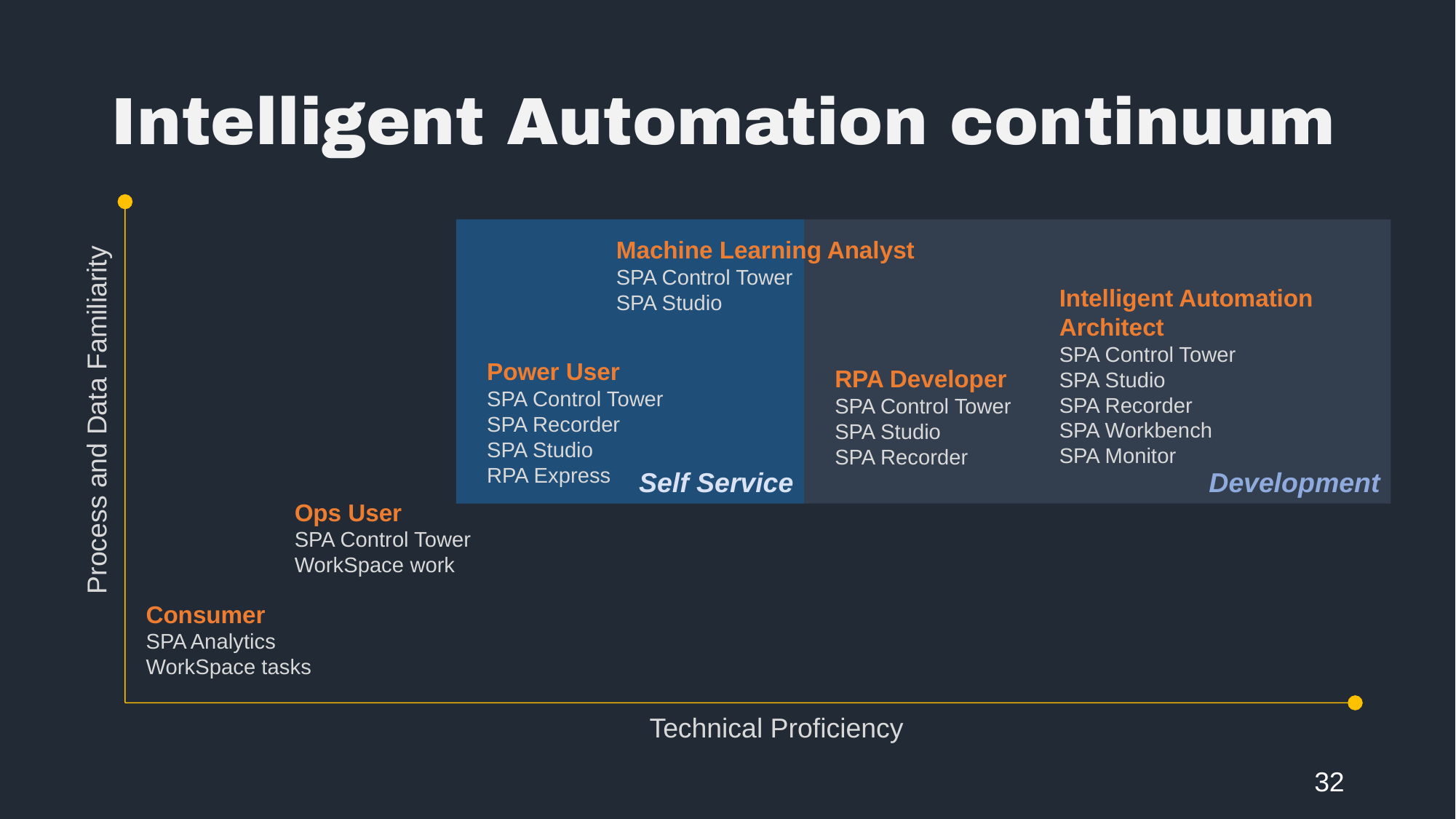

# Intelligent Automation continuum

Self Service
Development
Machine Learning Analyst
SPA Control Tower
SPA Studio
Intelligent Automation Architect
SPA Control Tower
SPA Studio
SPA Recorder
SPA Workbench
SPA Monitor
Power User
SPA Control Tower
SPA Recorder
SPA Studio
RPA Express
RPA Developer
SPA Control Tower
SPA Studio
SPA Recorder
Process and Data Familiarity
Ops User
SPA Control Tower
WorkSpace work
Consumer
SPA Analytics
WorkSpace tasks

Technical Proficiency
32